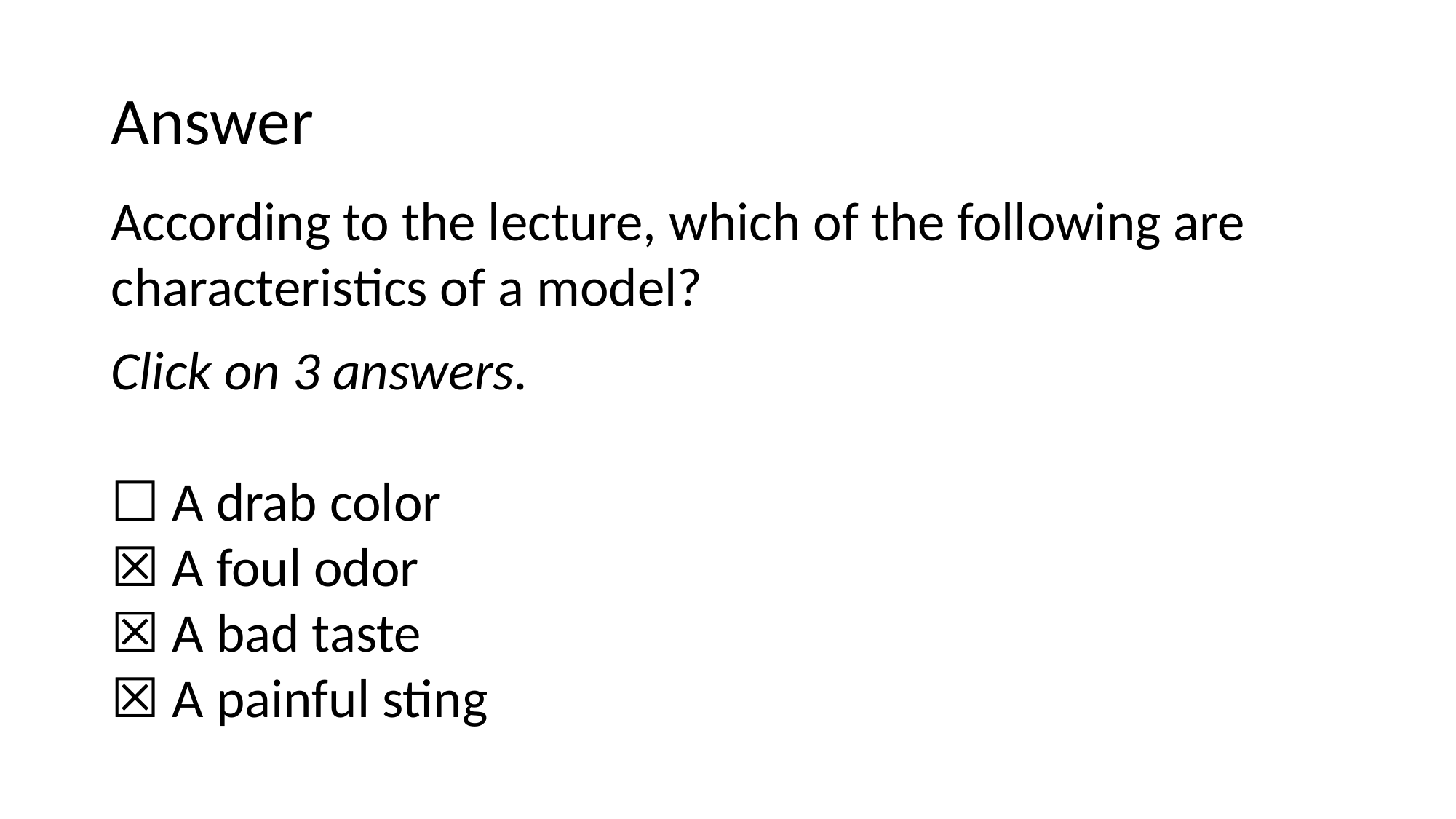

# Answer
According to the lecture, which of the following are
characteristics of a model?

Click on 3 answers.

☐ A drab color
☒ A foul odor
☒ A bad taste
☒ A painful sting